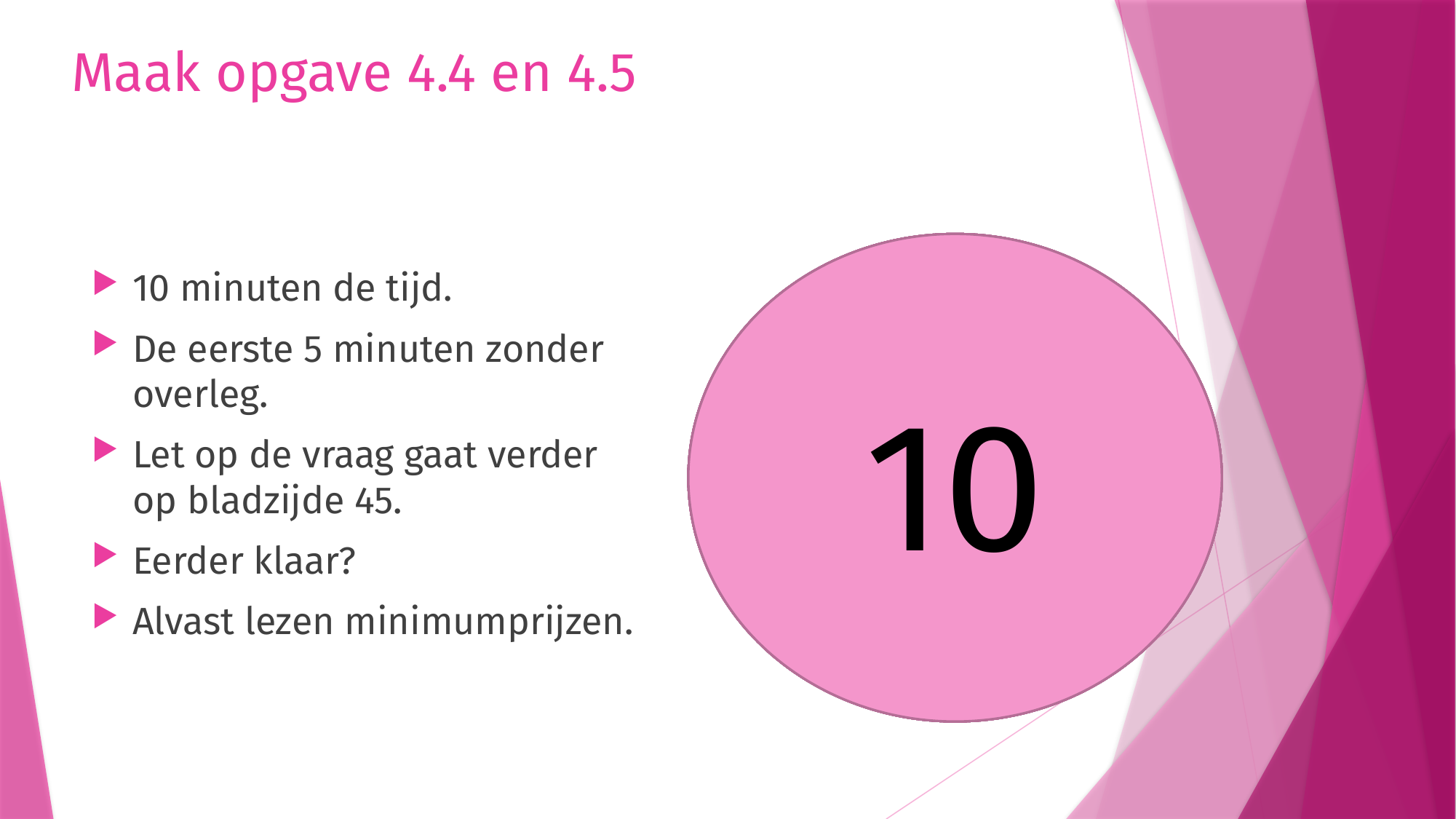

# Maak opgave 4.4 en 4.5
10
9
8
5
6
7
4
3
1
2
10 minuten de tijd.
De eerste 5 minuten zonder overleg.
Let op de vraag gaat verder op bladzijde 45.
Eerder klaar?
Alvast lezen minimumprijzen.